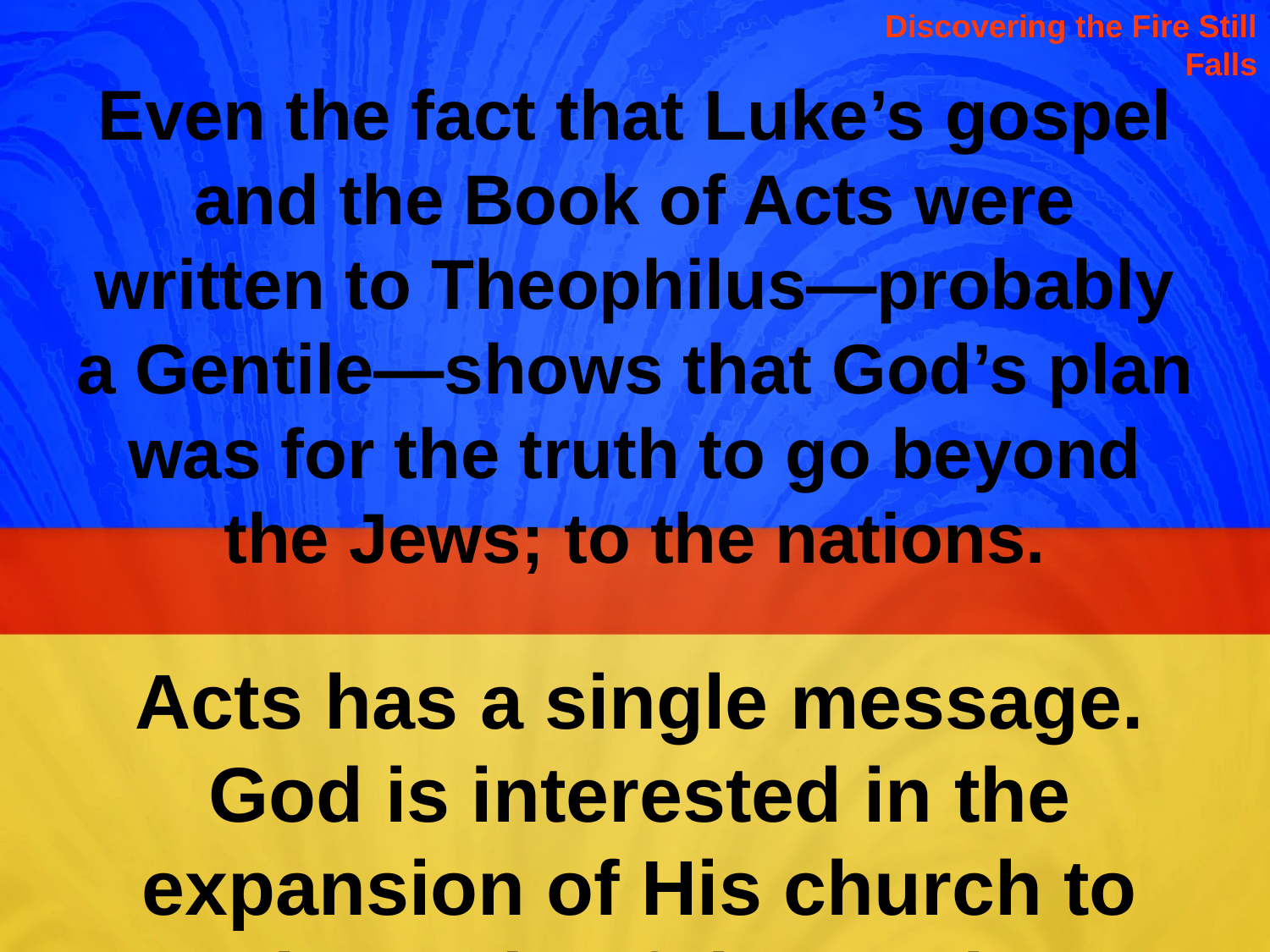

Discovering the Fire Still Falls
Even the fact that Luke’s gospel and the Book of Acts were written to Theophilus—probably a Gentile—shows that God’s plan was for the truth to go beyond the Jews; to the nations.
Acts has a single message. God is interested in the expansion of His church to the ends of the earth.